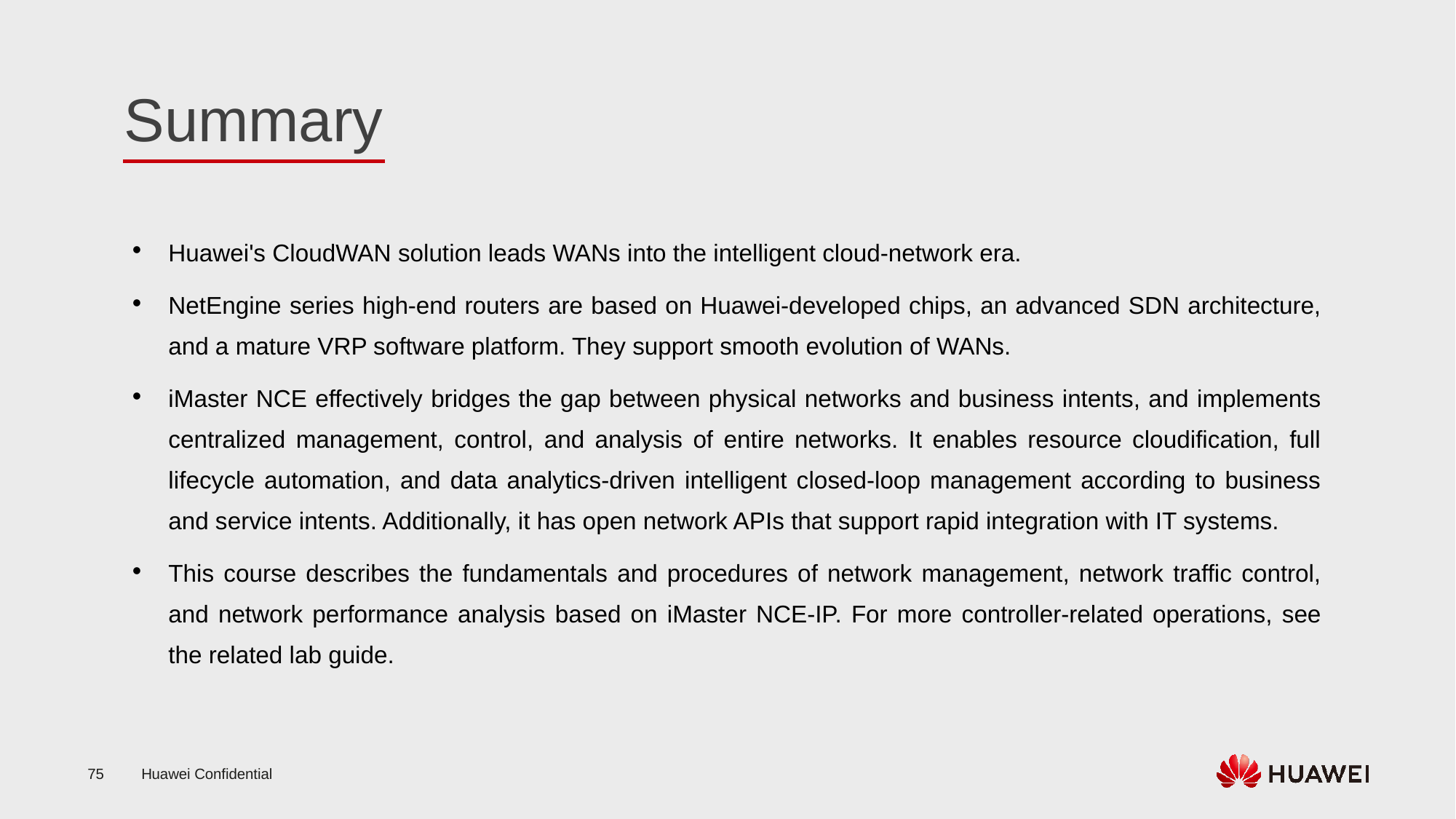

Huawei's CloudWAN solution leads WANs into the intelligent cloud-network era.
NetEngine series high-end routers are based on Huawei-developed chips, an advanced SDN architecture, and a mature VRP software platform. They support smooth evolution of WANs.
iMaster NCE effectively bridges the gap between physical networks and business intents, and implements centralized management, control, and analysis of entire networks. It enables resource cloudification, full lifecycle automation, and data analytics-driven intelligent closed-loop management according to business and service intents. Additionally, it has open network APIs that support rapid integration with IT systems.
This course describes the fundamentals and procedures of network management, network traffic control, and network performance analysis based on iMaster NCE-IP. For more controller-related operations, see the related lab guide.